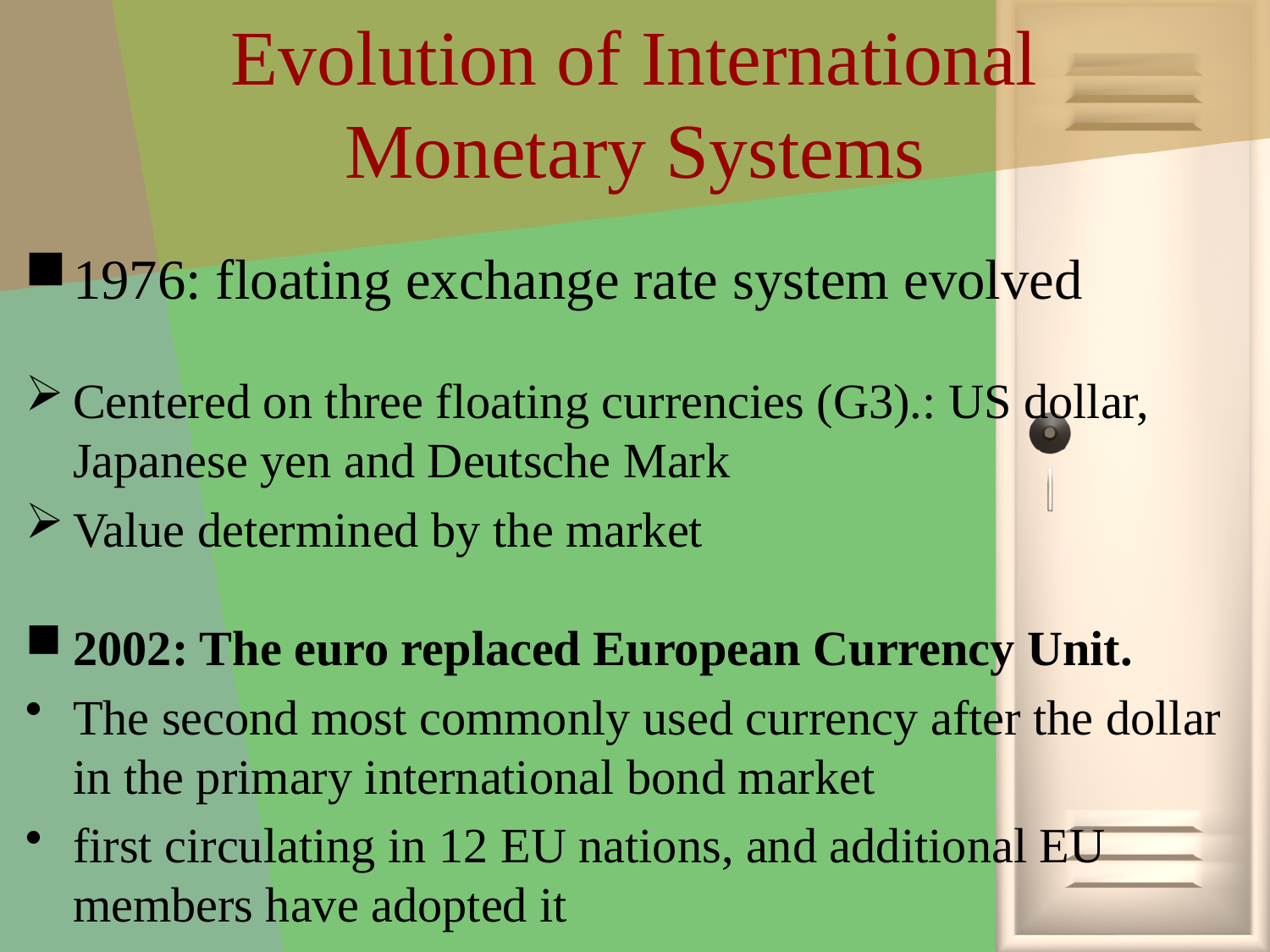

# Evolution of International Monetary Systems
1976: floating exchange rate system evolved

Centered on three floating currencies (G3).: US dollar,  Japanese yen and Deutsche Mark
Value determined by the market

2002: The euro replaced European Currency Unit.
The second most commonly used currency after the dollar in the primary international bond market
first circulating in 12 EU nations, and additional EU members have adopted it